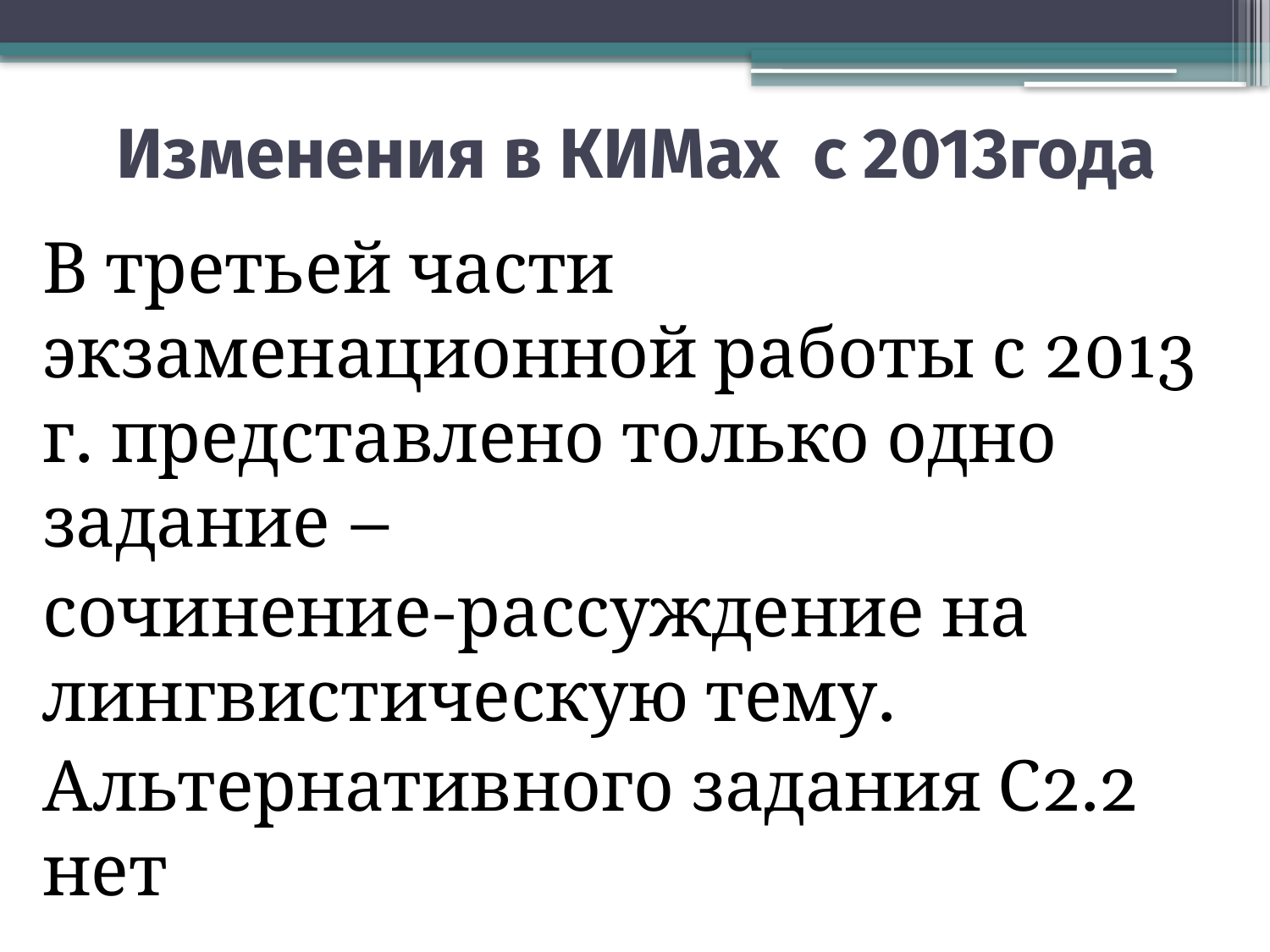

# Изменения в КИМах  с 2013года
В третьей части экзаменационной работы с 2013 г. представлено только одно задание –
сочинение-рассуждение на лингвистическую тему.
Альтернативного задания С2.2 нет